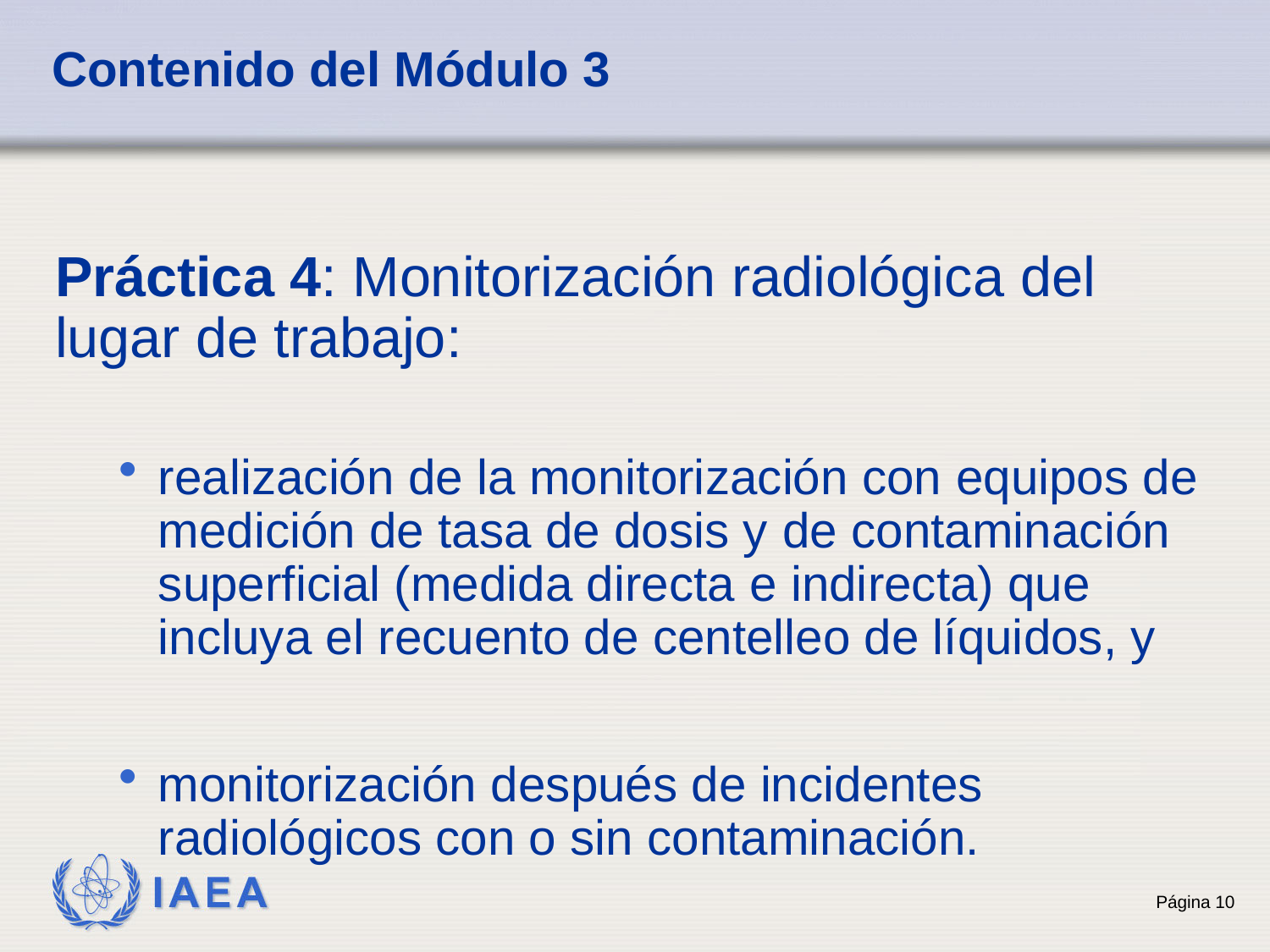

# Contenido del Módulo 3

Práctica 4: Monitorización radiológica del lugar de trabajo:

realización de la monitorización con equipos de medición de tasa de dosis y de contaminación superficial (medida directa e indirecta) que incluya el recuento de centelleo de líquidos, y

monitorización después de incidentes radiológicos con o sin contaminación.
10